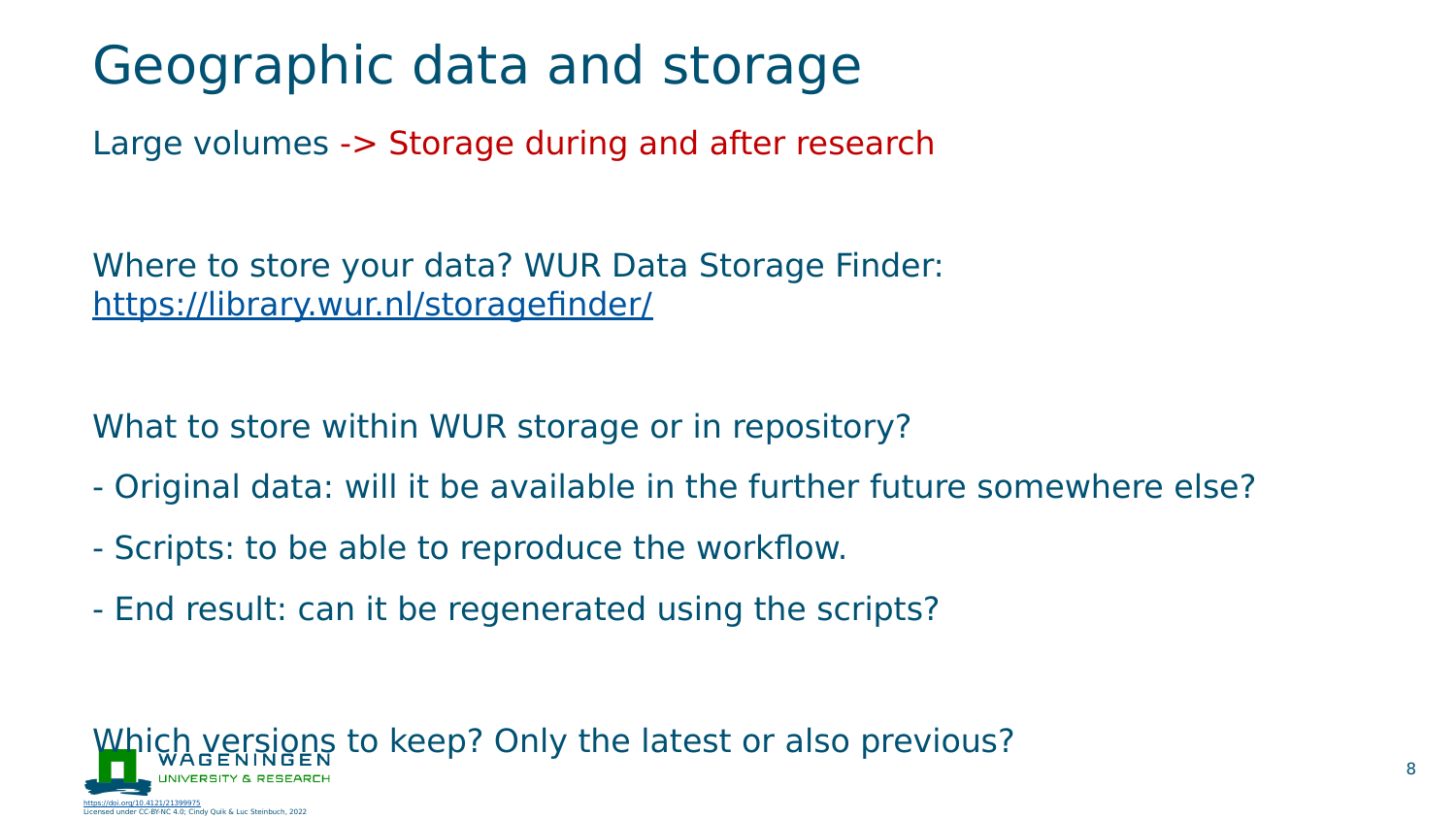

# Geographic data and storage
Large volumes -> Storage during and after research

Where to store your data? WUR Data Storage Finder: https://library.wur.nl/storagefinder/

What to store within WUR storage or in repository?
- Original data: will it be available in the further future somewhere else?
- Scripts: to be able to reproduce the workflow.
- End result: can it be regenerated using the scripts?

Which versions to keep? Only the latest or also previous?

8